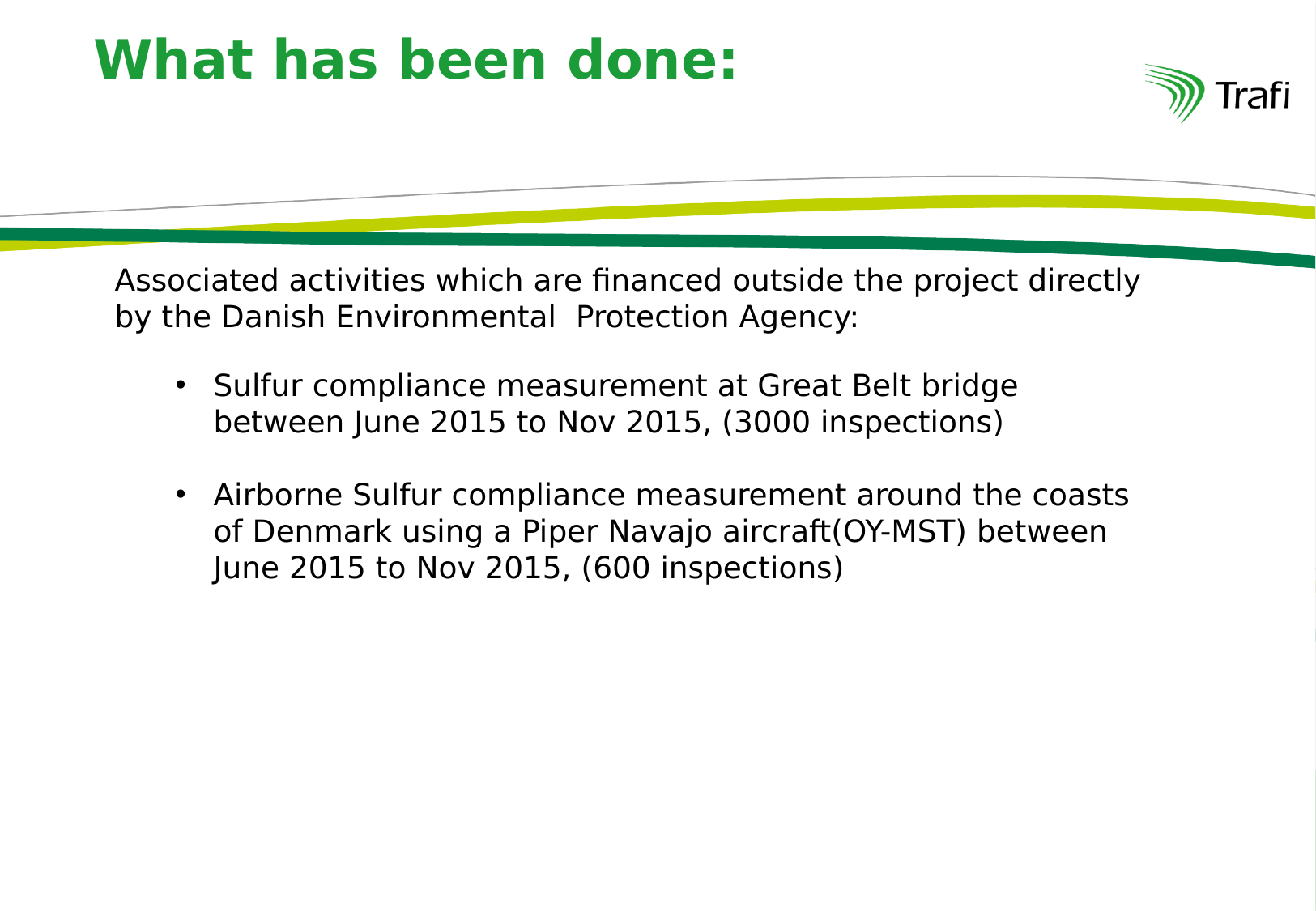

# What has been done:
Associated activities which are financed outside the project directly by the Danish Environmental  Protection Agency:

Sulfur compliance measurement at Great Belt bridge  between June 2015 to Nov 2015, (3000 inspections)

Airborne Sulfur compliance measurement around the coasts of Denmark using a Piper Navajo aircraft(OY-MST) between June 2015 to Nov 2015, (600 inspections)